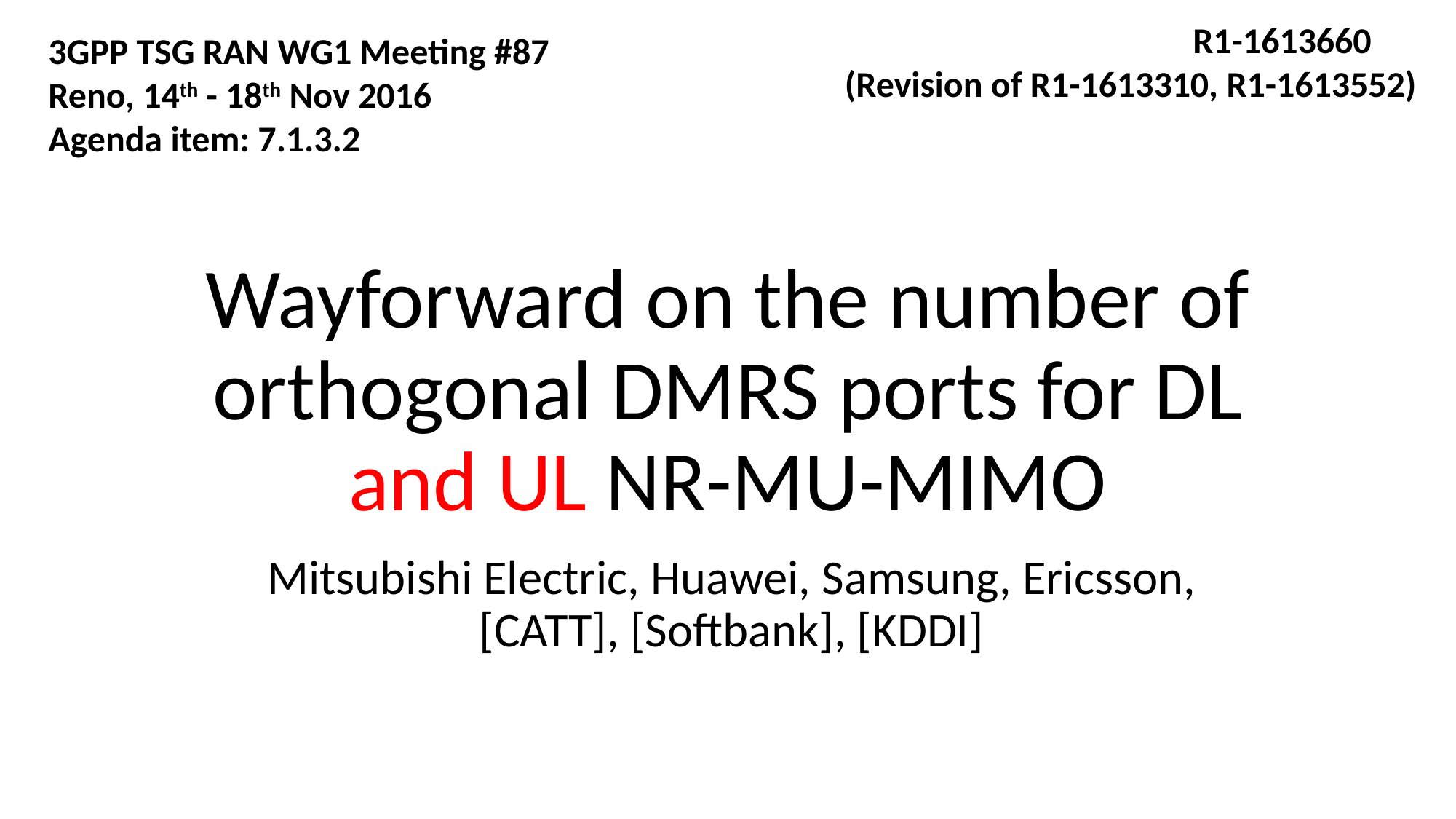

R1-1613660
(Revision of R1-1613310, R1-1613552)
3GPP TSG RAN WG1 Meeting #87
Reno, 14th - 18th Nov 2016
Agenda item: 7.1.3.2
# Wayforward on the number of orthogonal DMRS ports for DL and UL NR-MU-MIMO
Mitsubishi Electric, Huawei, Samsung, Ericsson, [CATT], [Softbank], [KDDI]